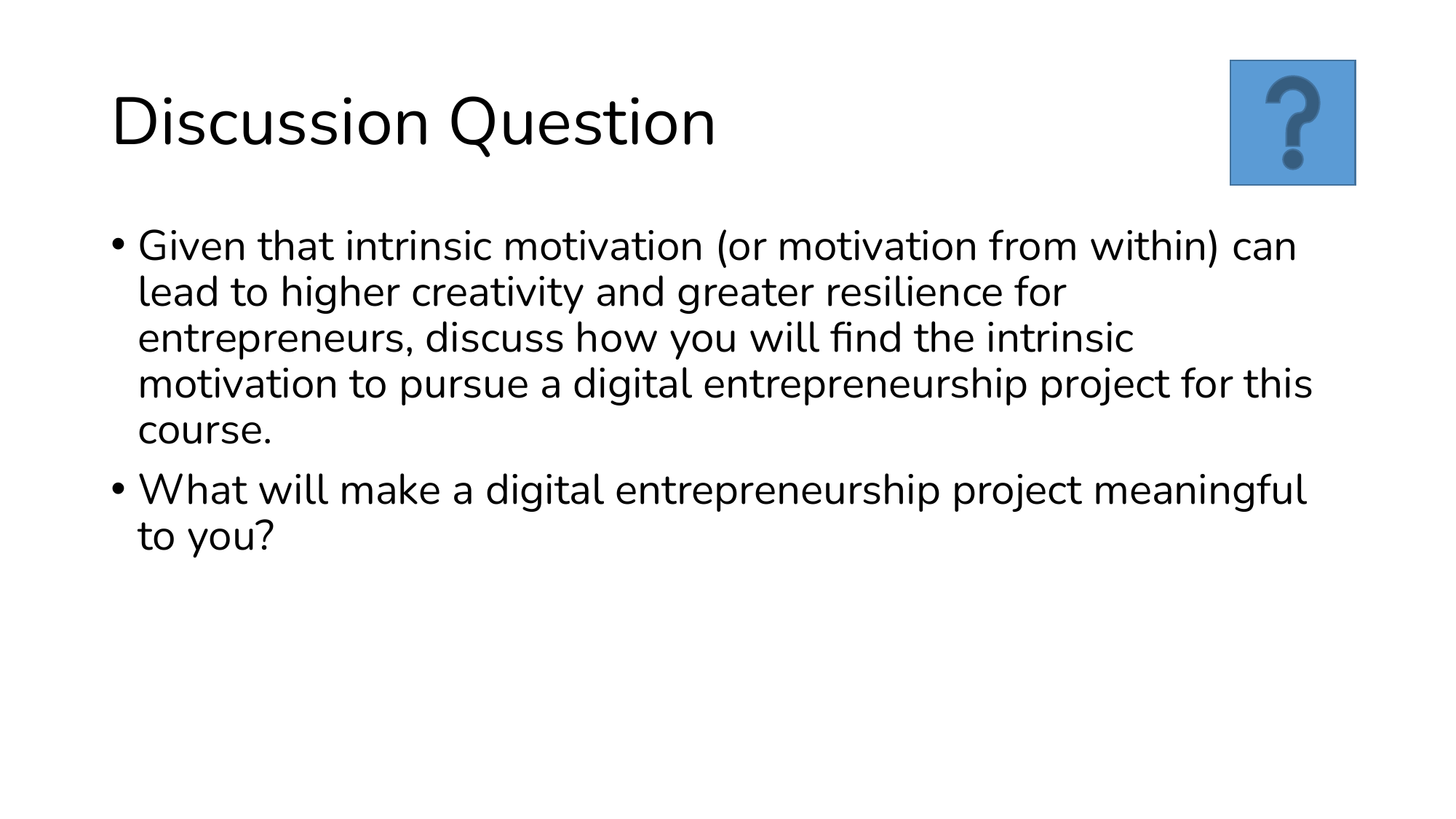

# Discussion Question

Given that intrinsic motivation (or motivation from within) can lead to higher creativity and greater resilience for entrepreneurs, discuss how you will find the intrinsic motivation to pursue a digital entrepreneurship project for this course.
What will make a digital entrepreneurship project meaningful to you?